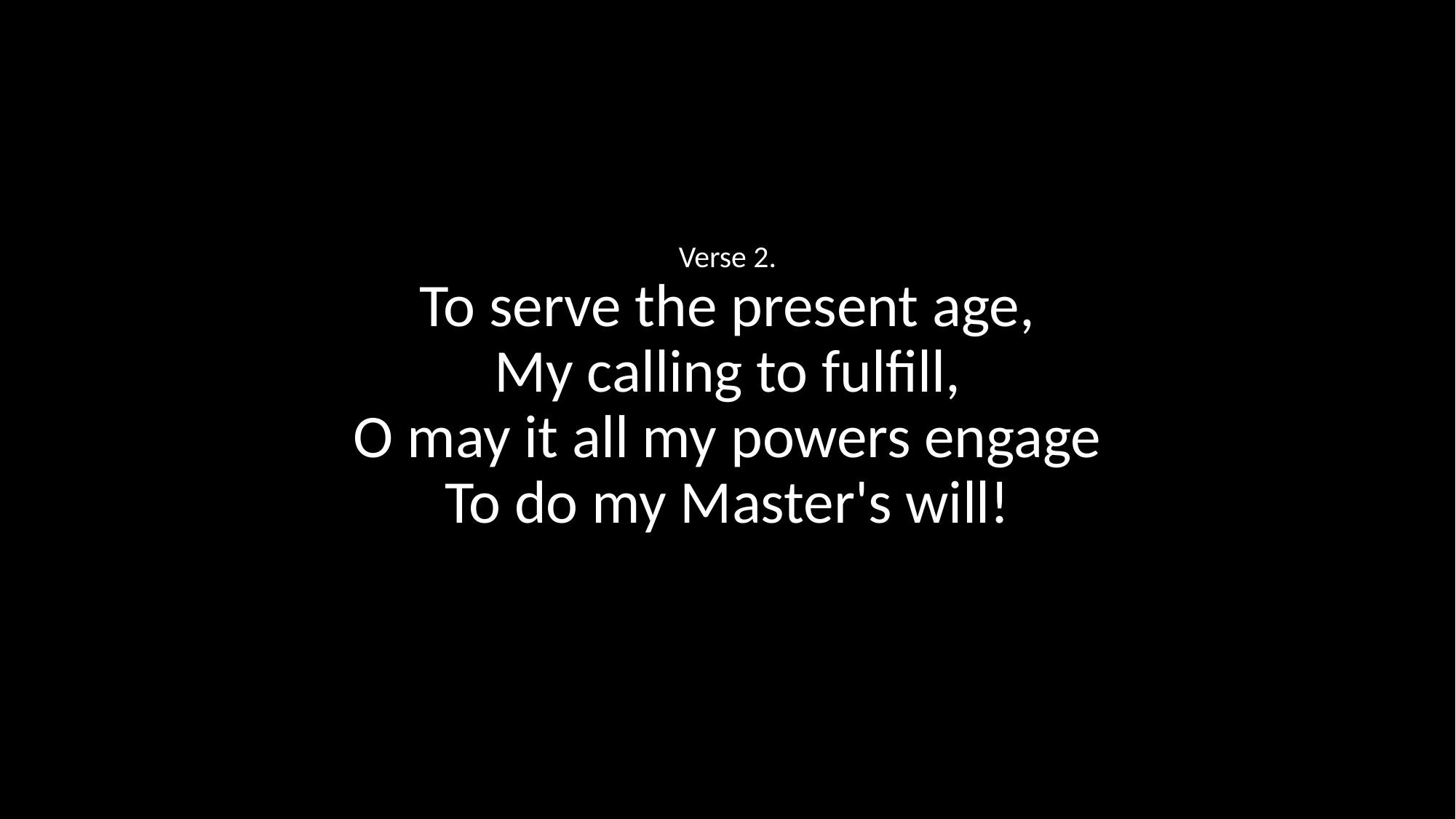

Verse 2.
To serve the present age,
My calling to fulfill,
O may it all my powers engage
To do my Master's will!